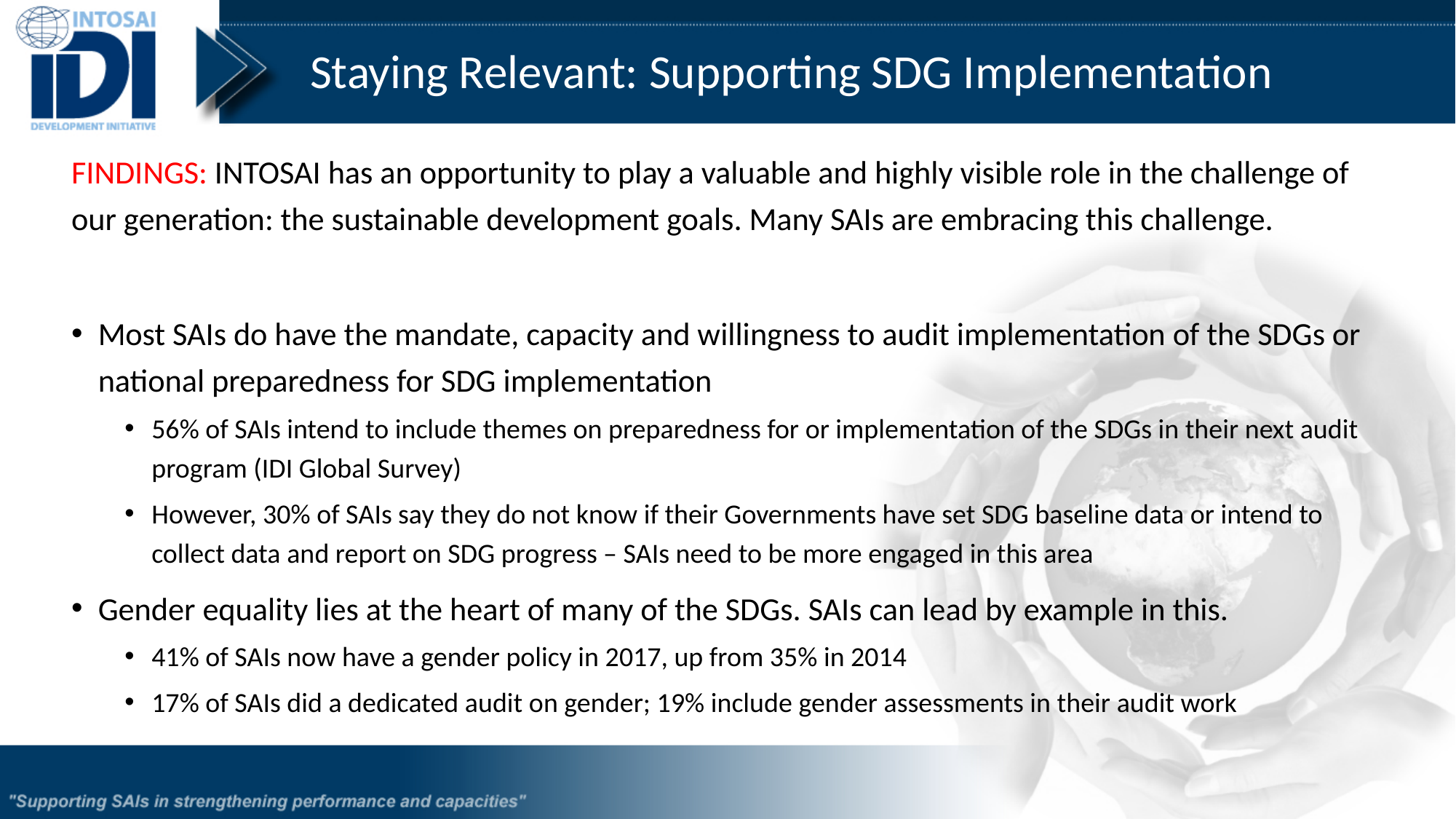

# Staying Relevant: Supporting SDG Implementation
FINDINGS: INTOSAI has an opportunity to play a valuable and highly visible role in the challenge of our generation: the sustainable development goals. Many SAIs are embracing this challenge.

Most SAIs do have the mandate, capacity and willingness to audit implementation of the SDGs or national preparedness for SDG implementation
56% of SAIs intend to include themes on preparedness for or implementation of the SDGs in their next audit program (IDI Global Survey)
However, 30% of SAIs say they do not know if their Governments have set SDG baseline data or intend to collect data and report on SDG progress – SAIs need to be more engaged in this area
Gender equality lies at the heart of many of the SDGs. SAIs can lead by example in this.
41% of SAIs now have a gender policy in 2017, up from 35% in 2014
17% of SAIs did a dedicated audit on gender; 19% include gender assessments in their audit work